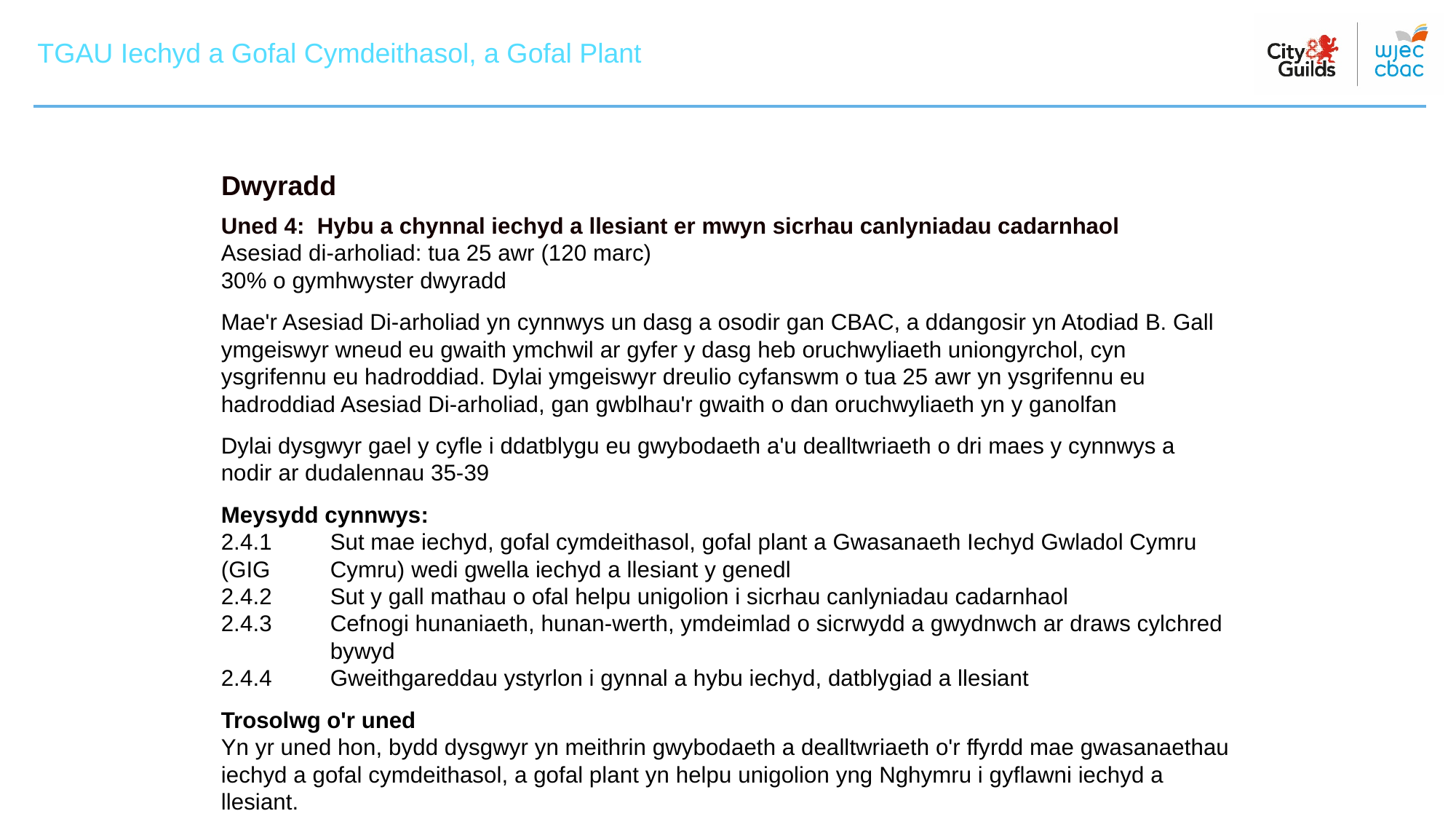

TGAU Iechyd a Gofal Cymdeithasol, a Gofal Plant

TGAU Iechyd a Gofal Cymdeithasol, a Gofal Plant
Dwyradd
Uned 4:  Hybu a chynnal iechyd a llesiant er mwyn sicrhau canlyniadau cadarnhaol
Asesiad di-arholiad: tua 25 awr (120 marc)
30% o gymhwyster dwyradd

Mae'r Asesiad Di-arholiad yn cynnwys un dasg a osodir gan CBAC, a ddangosir yn Atodiad B. Gall ymgeiswyr wneud eu gwaith ymchwil ar gyfer y dasg heb oruchwyliaeth uniongyrchol, cyn ysgrifennu eu hadroddiad. Dylai ymgeiswyr dreulio cyfanswm o tua 25 awr yn ysgrifennu eu hadroddiad Asesiad Di-arholiad, gan gwblhau'r gwaith o dan oruchwyliaeth yn y ganolfan

Dylai dysgwyr gael y cyfle i ddatblygu eu gwybodaeth a'u dealltwriaeth o dri maes y cynnwys a nodir ar dudalennau 35-39

Meysydd cynnwys:
2.4.1	Sut mae iechyd, gofal cymdeithasol, gofal plant a Gwasanaeth Iechyd Gwladol Cymru (GIG 	Cymru) wedi gwella iechyd a llesiant y genedl
2.4.2	Sut y gall mathau o ofal helpu unigolion i sicrhau canlyniadau cadarnhaol
2.4.3	Cefnogi hunaniaeth, hunan-werth, ymdeimlad o sicrwydd a gwydnwch ar draws cylchred 	bywyd
2.4.4	Gweithgareddau ystyrlon i gynnal a hybu iechyd, datblygiad a llesiant

Trosolwg o'r uned
Yn yr uned hon, bydd dysgwyr yn meithrin gwybodaeth a dealltwriaeth o'r ffyrdd mae gwasanaethau iechyd a gofal cymdeithasol, a gofal plant yn helpu unigolion yng Nghymru i gyflawni iechyd a llesiant.